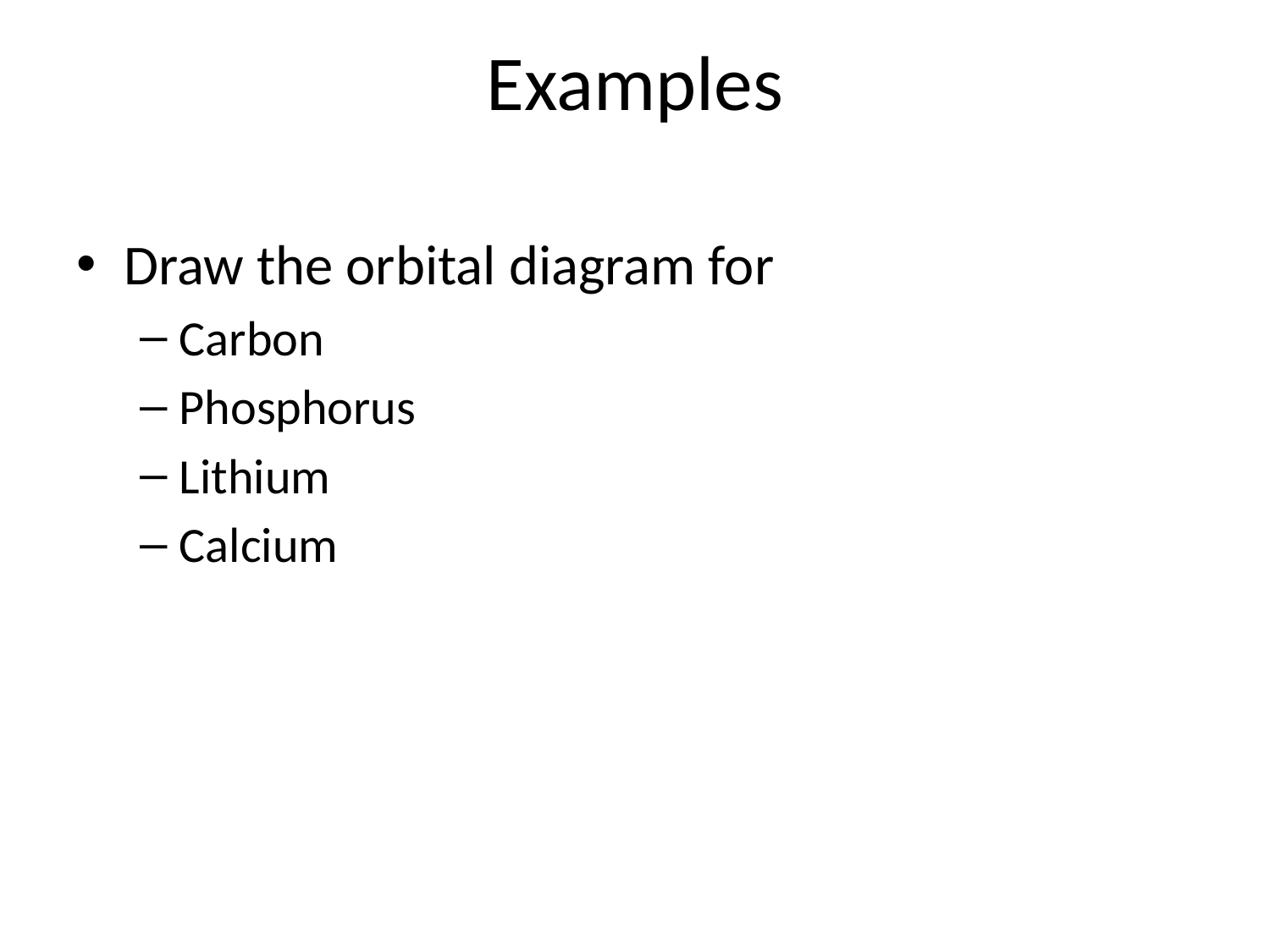

# Examples
Draw the orbital diagram for
Carbon
Phosphorus
Lithium
Calcium